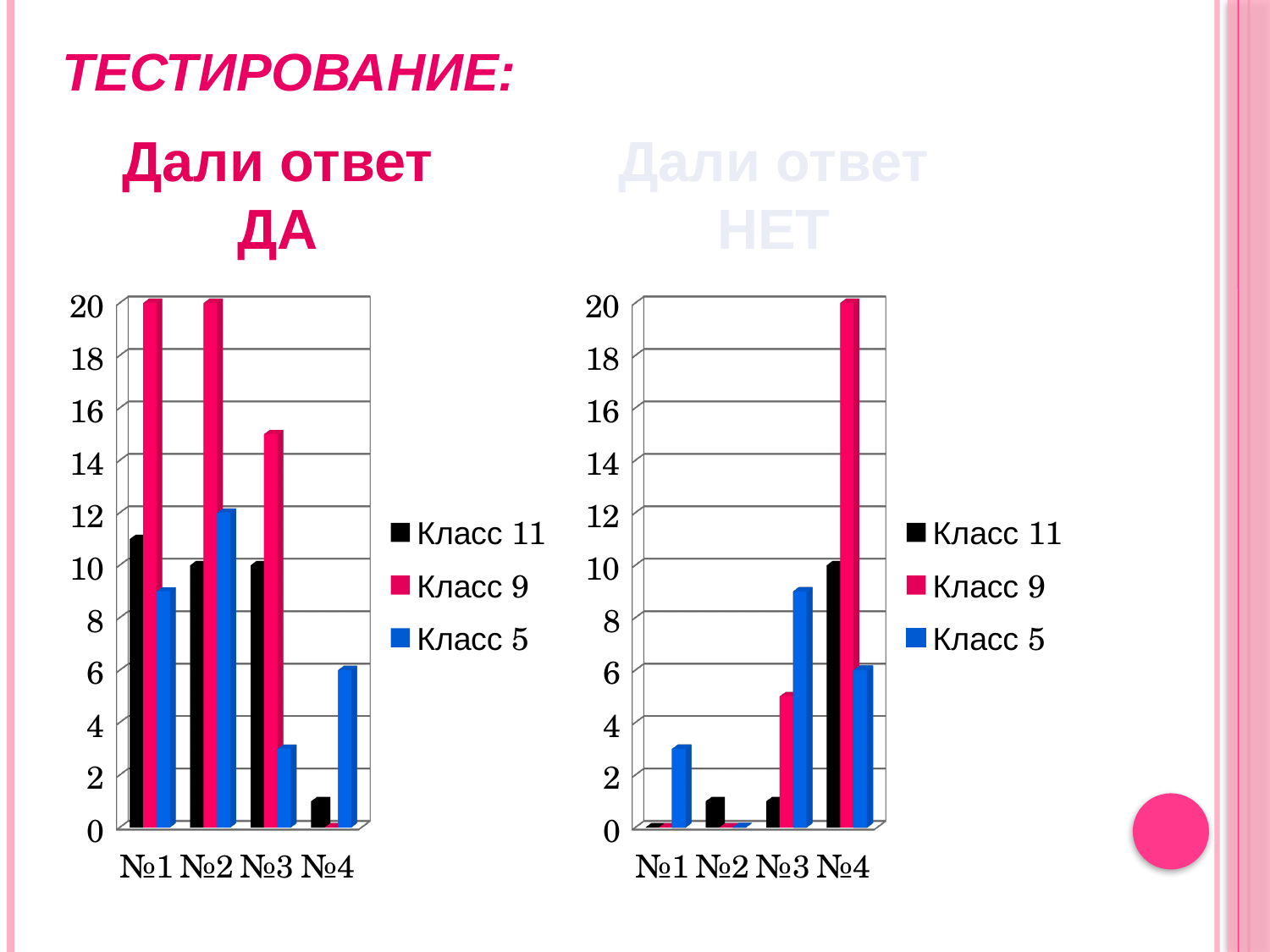

# Тестирование:
Дали ответ ДА
Дали ответ НЕТ

[unsupported chart]

[unsupported chart]